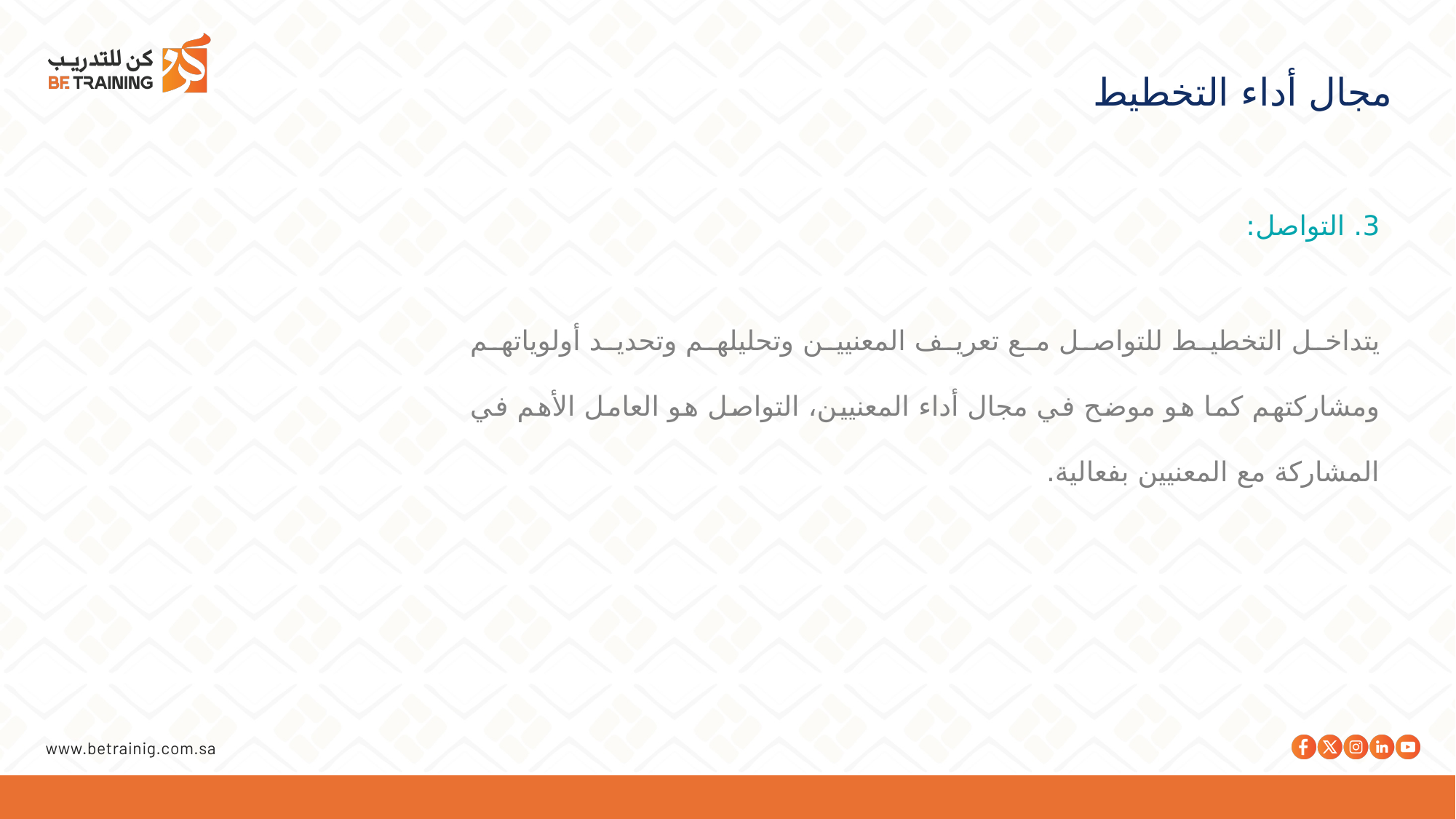

مجال أداء التخطيط
3. التواصل:

يتداخل التخطيط للتواصل مع تعريف المعنيين وتحليلهم وتحديد أولوياتهم ومشاركتهم كما هو موضح في مجال أداء المعنيين، التواصل هو العامل الأهم في المشاركة مع المعنيين بفعالية.